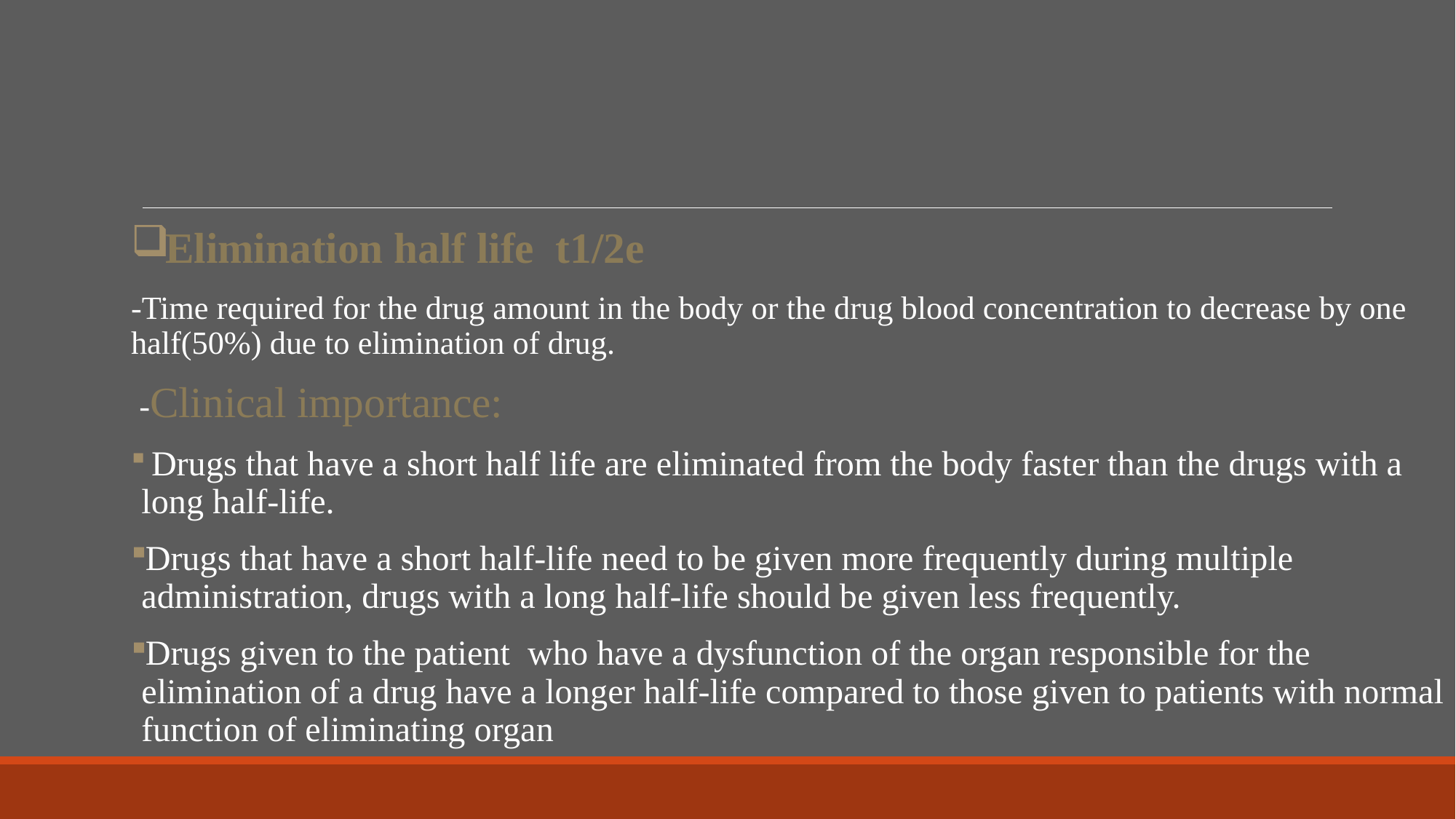

#
Elimination half life  t1/2e
-Time required for the drug amount in the body or the drug blood concentration to decrease by one half(50%) due to elimination of drug.
 -Clinical importance:
 Drugs that have a short half life are eliminated from the body faster than the drugs with a long half-life.
Drugs that have a short half-life need to be given more frequently during multiple administration, drugs with a long half-life should be given less frequently.
Drugs given to the patient  who have a dysfunction of the organ responsible for the elimination of a drug have a longer half-life compared to those given to patients with normal function of eliminating organ